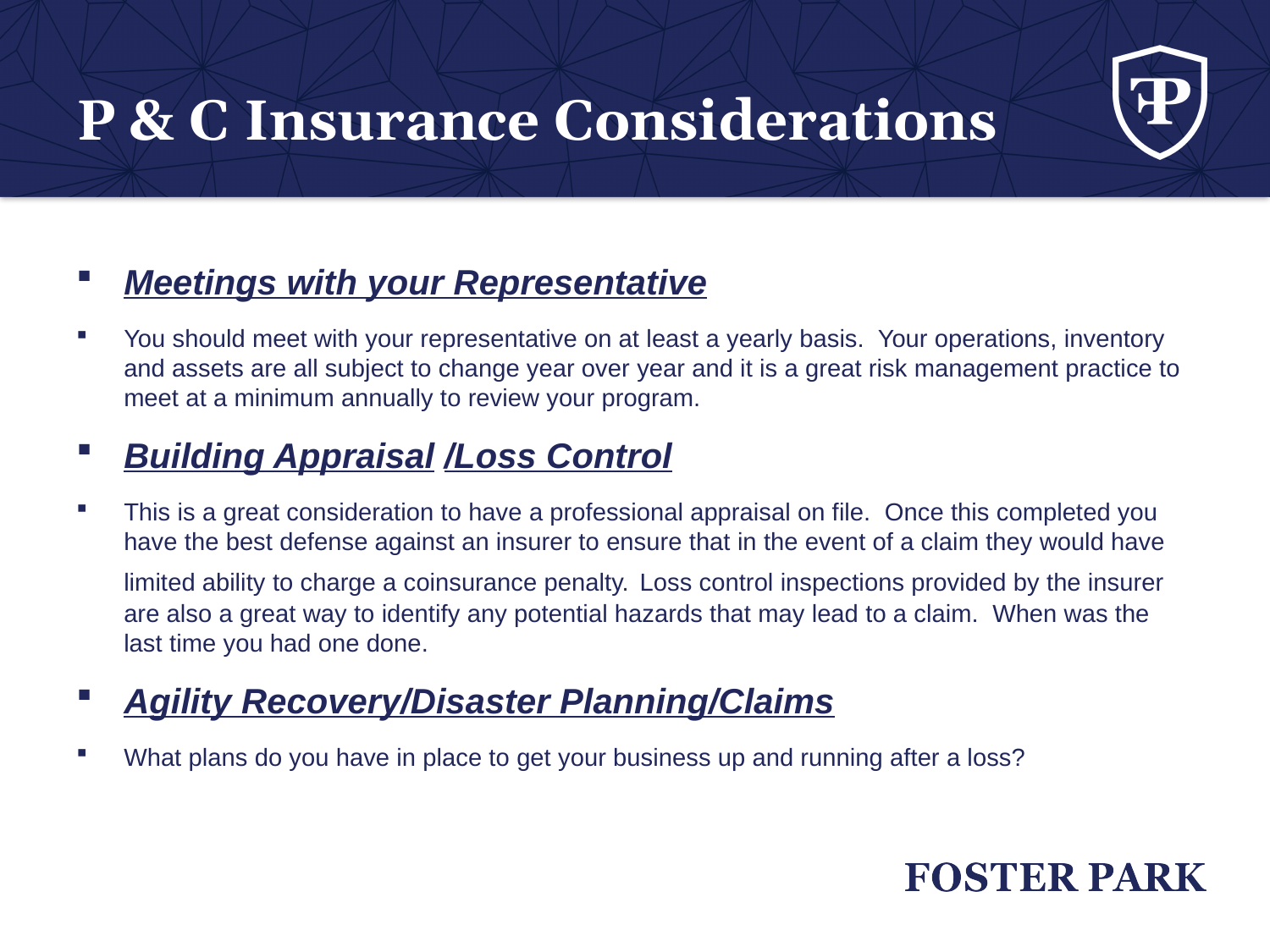

# P & C Insurance Considerations
Meetings with your Representative
You should meet with your representative on at least a yearly basis.  Your operations, inventory and assets are all subject to change year over year and it is a great risk management practice to meet at a minimum annually to review your program.
Building Appraisal /Loss Control
This is a great consideration to have a professional appraisal on file.  Once this completed you have the best defense against an insurer to ensure that in the event of a claim they would have limited ability to charge a coinsurance penalty. Loss control inspections provided by the insurer are also a great way to identify any potential hazards that may lead to a claim.  When was the last time you had one done.
Agility Recovery/Disaster Planning/Claims
What plans do you have in place to get your business up and running after a loss?